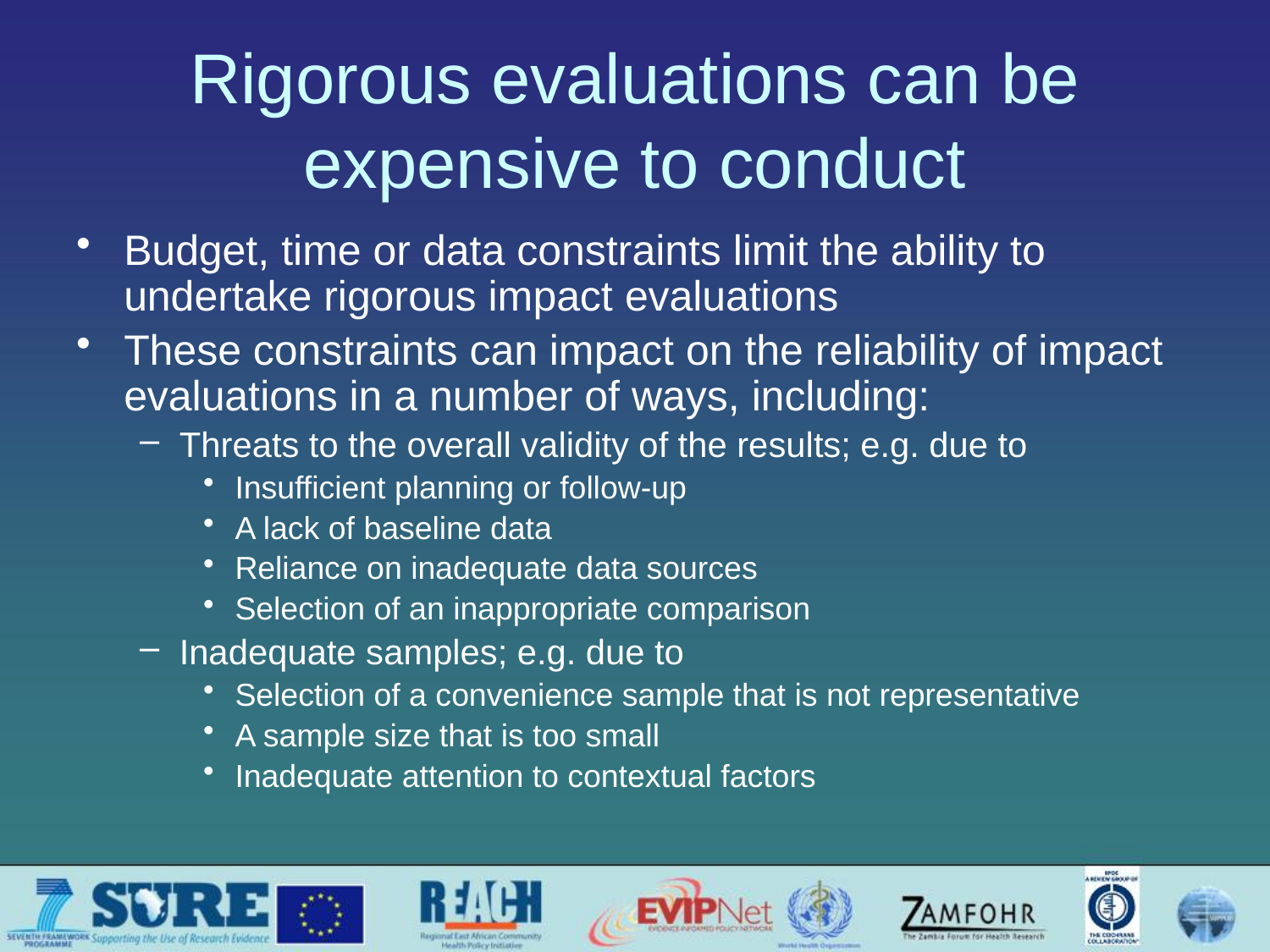

# Rigorous evaluations can be expensive to conduct
Budget, time or data constraints limit the ability to undertake rigorous impact evaluations
These constraints can impact on the reliability of impact evaluations in a number of ways, including:
Threats to the overall validity of the results; e.g. due to
Insufficient planning or follow-up
A lack of baseline data
Reliance on inadequate data sources
Selection of an inappropriate comparison
Inadequate samples; e.g. due to
Selection of a convenience sample that is not representative
A sample size that is too small
Inadequate attention to contextual factors